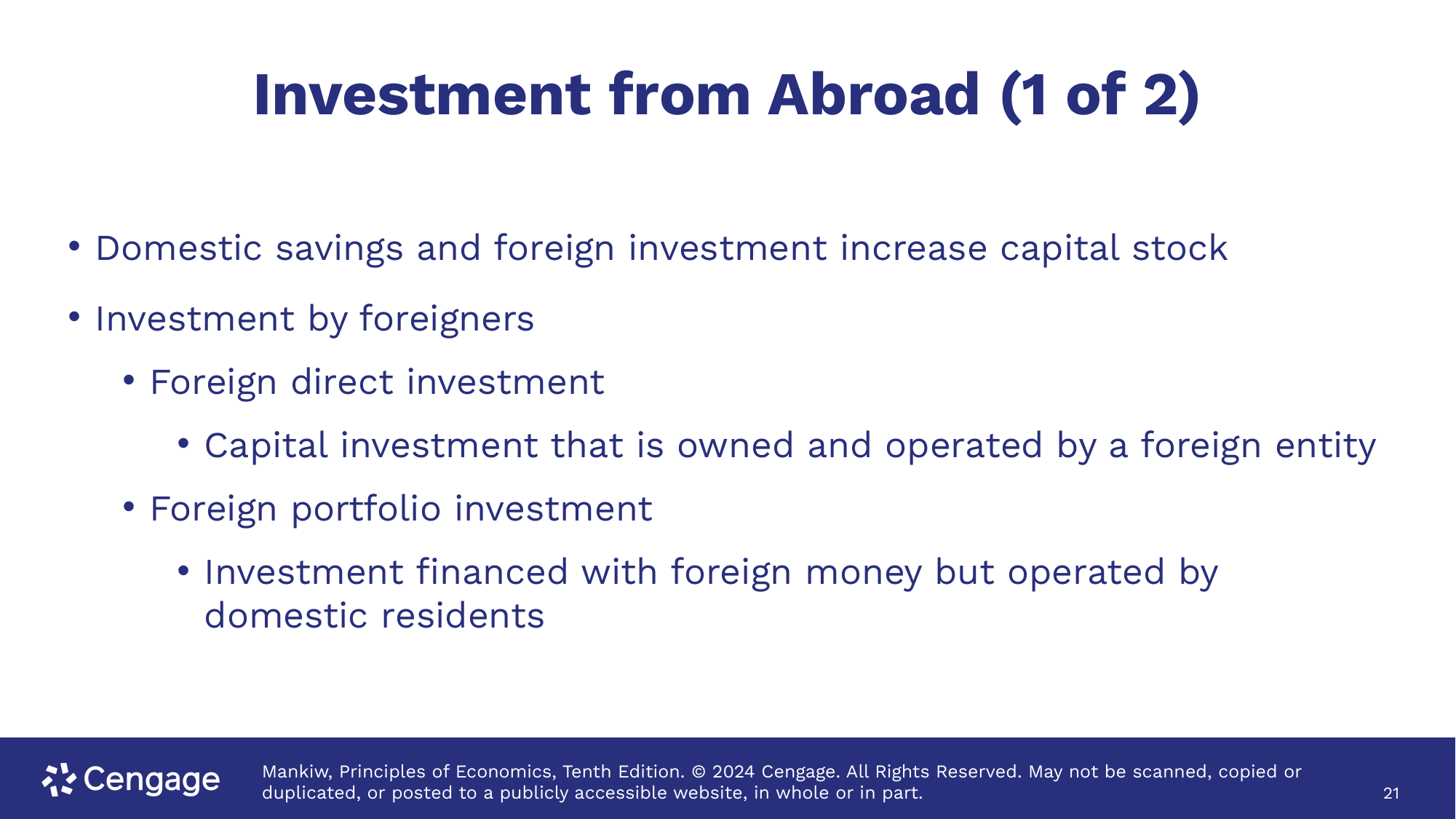

# Investment from Abroad (1 of 2)
Domestic savings and foreign investment increase capital stock
Investment by foreigners
Foreign direct investment
Capital investment that is owned and operated by a foreign entity
Foreign portfolio investment
Investment financed with foreign money but operated by domestic residents